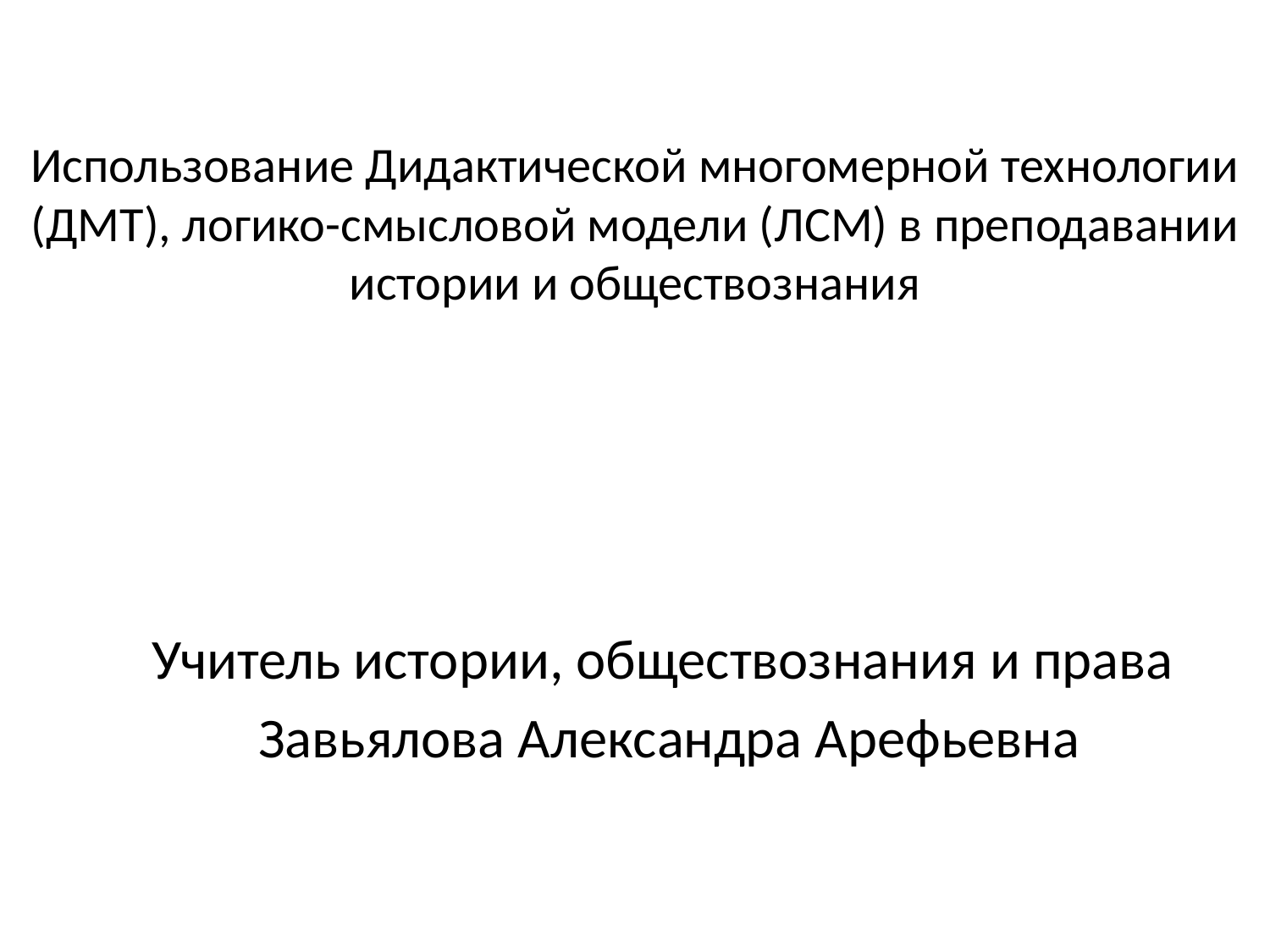

# Использование Дидактической многомерной технологии (ДМТ), логико-смысловой модели (ЛСМ) в преподавании истории и обществознания
Учитель истории, обществознания и права
Завьялова Александра Арефьевна